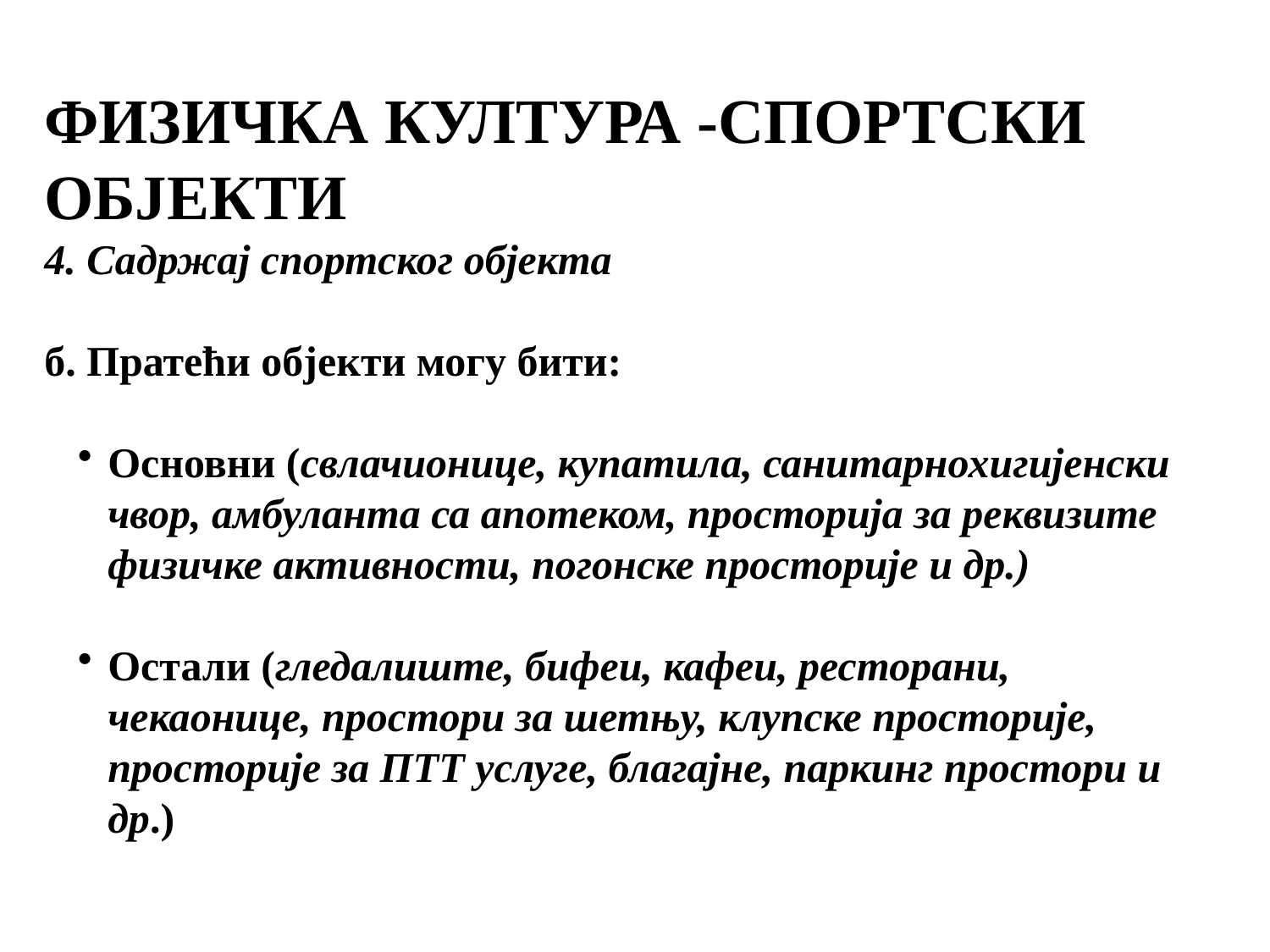

ФИЗИЧКА КУЛТУРА -СПОРТСКИ ОБЈЕКТИ
4. Садржај спортског објекта

б. Пратећи објекти могу бити:

Основни (свлачионице, купатила, санитарнохигијенски чвор, амбуланта са апотеком, просторија за реквизите физичке активности, погонске просторије и др.)

Остали (гледалиште, бифеи, кафеи, ресторани, чекаонице, простори за шетњу, клупске просторије, просторије за ПТТ услуге, благајне, паркинг простори и др.)